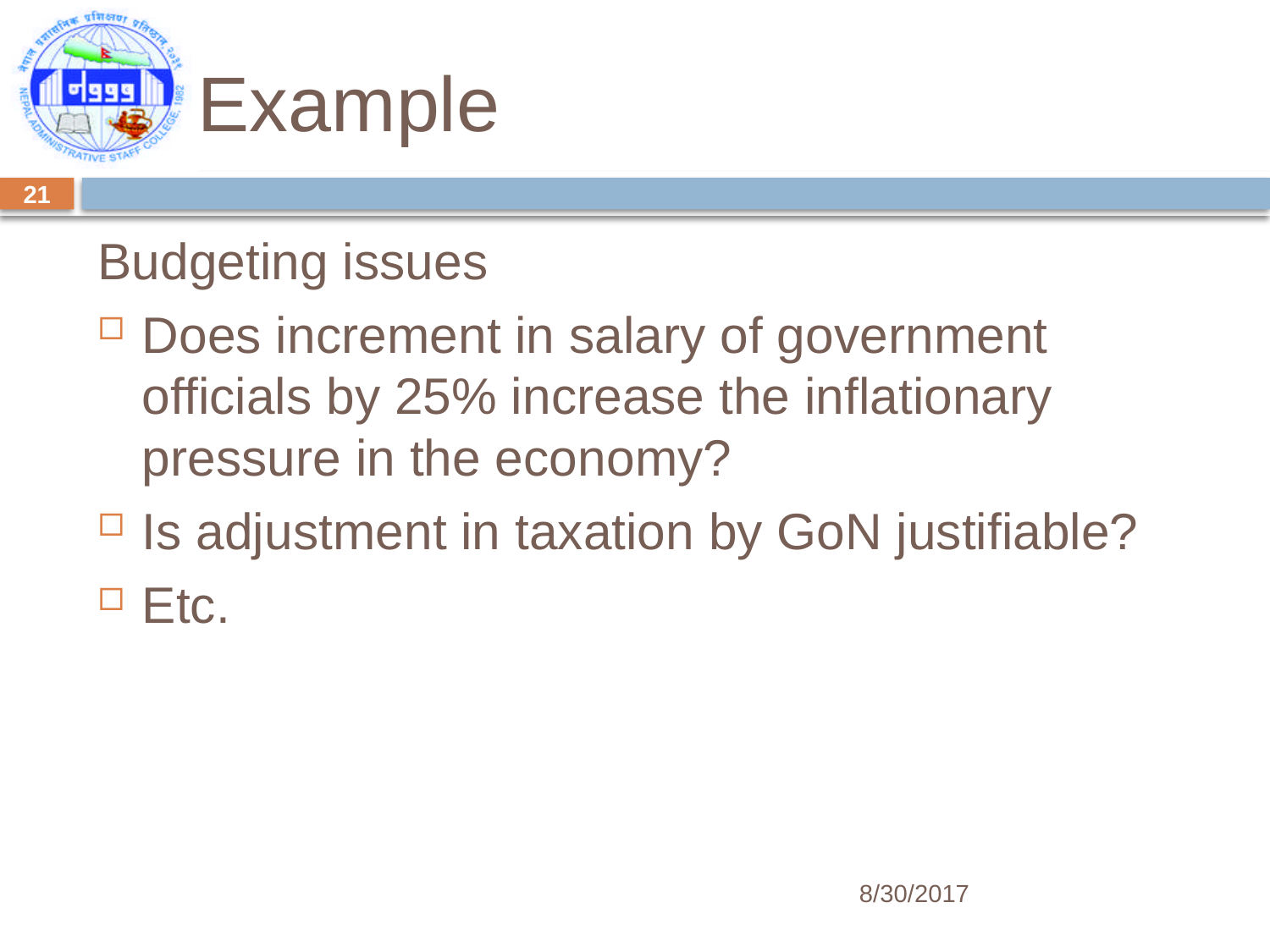

# Example
21
Budgeting issues
Does increment in salary of government officials by 25% increase the inflationary pressure in the economy?
Is adjustment in taxation by GoN justifiable?
Etc.
8/30/2017